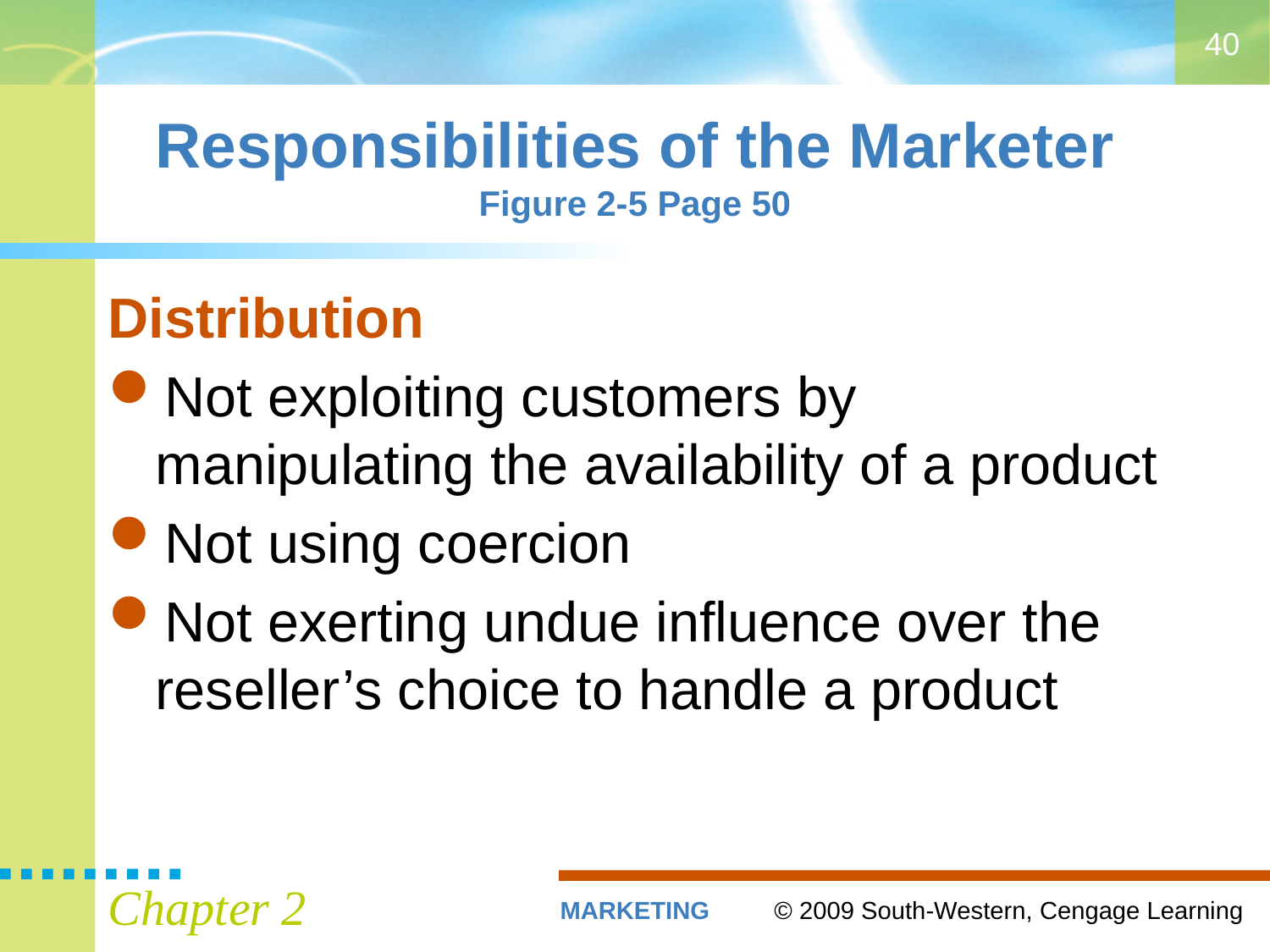

40
# Responsibilities of the Marketer Figure 2-5 Page 50
Distribution
Not exploiting customers by manipulating the availability of a product
Not using coercion
Not exerting undue influence over the reseller’s choice to handle a product
Chapter 2